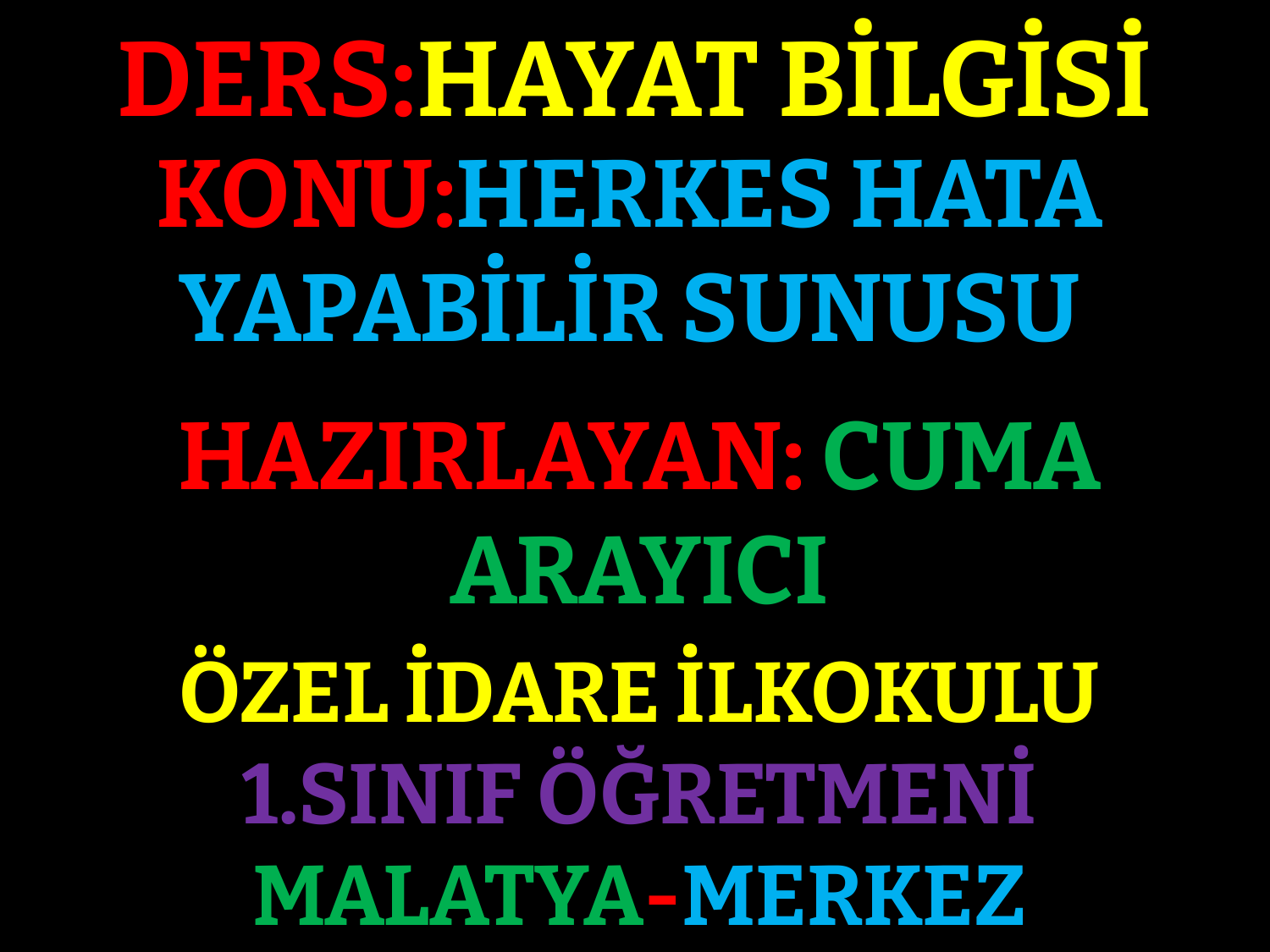

DERS:HAYAT BİLGİSİ
KONU:HERKES HATA YAPABİLİR SUNUSU
#
HAZIRLAYAN: CUMA ARAYICI
ÖZEL İDARE İLKOKULU
1.SINIF ÖĞRETMENİ
MALATYA-MERKEZ